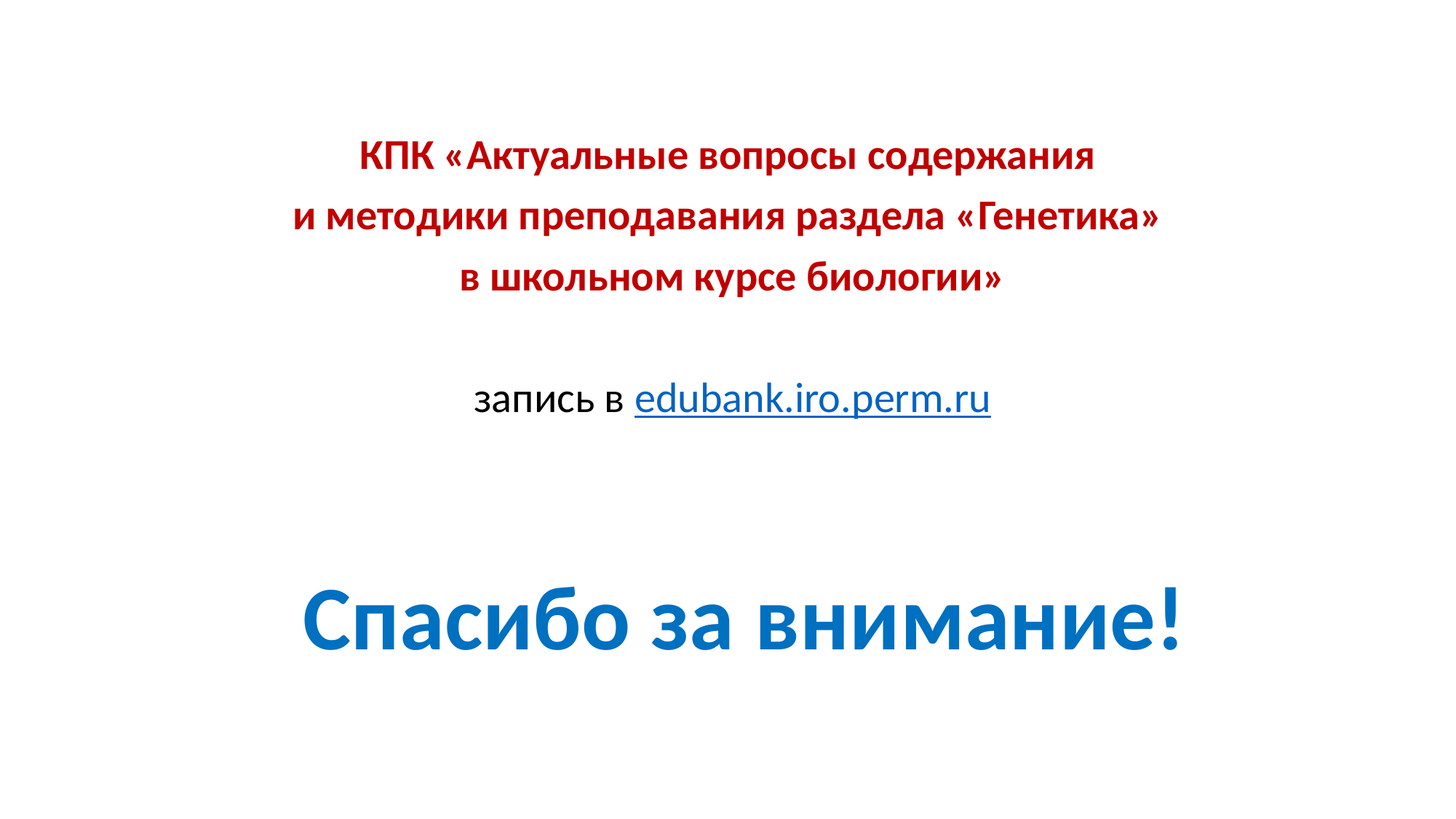

КПК «Актуальные вопросы содержания
и методики преподавания раздела «Генетика»
в школьном курсе биологии»

запись в edubank.iro.perm.ru

Спасибо за внимание!